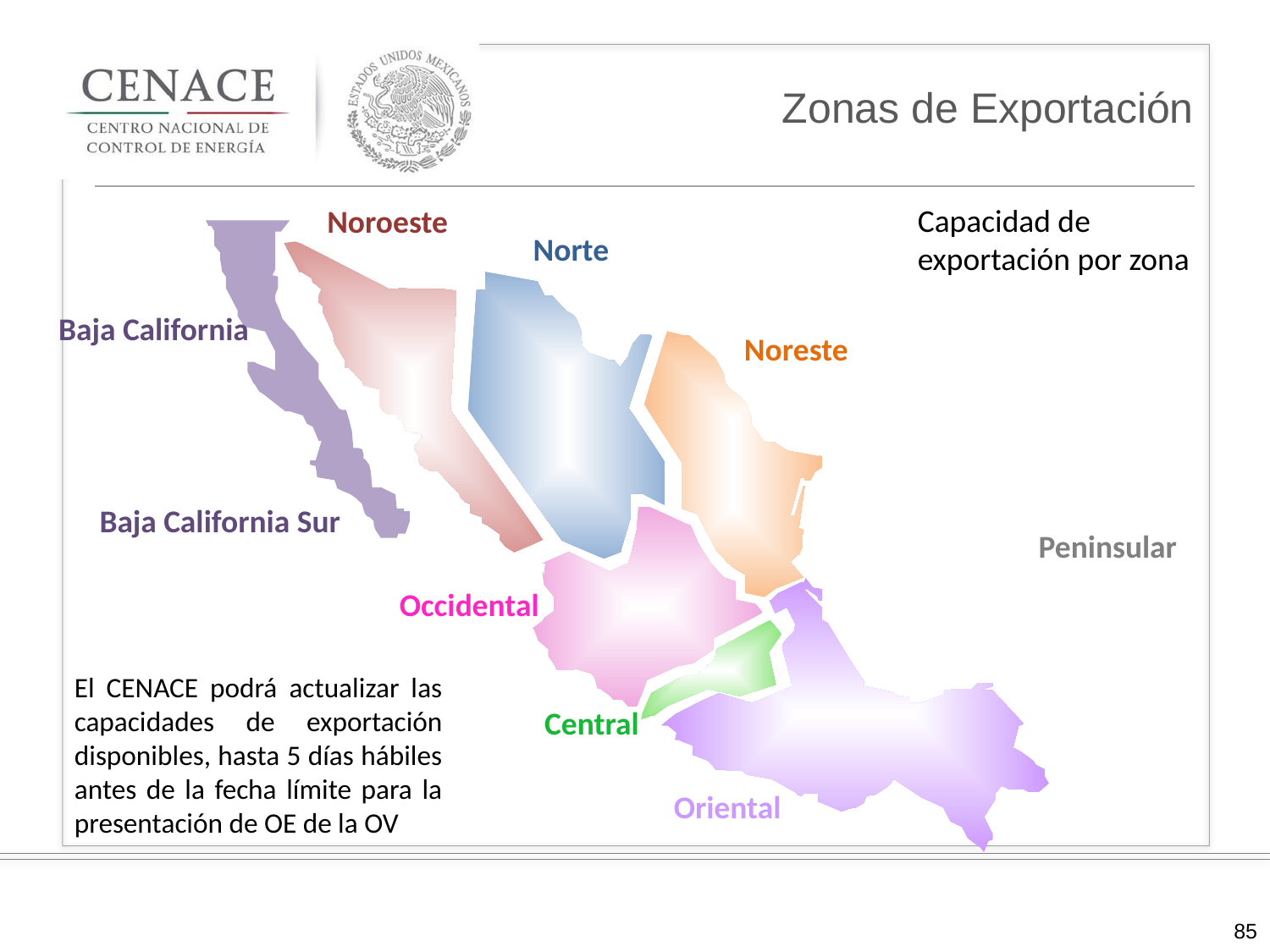

# Zonas de Exportación
Capacidad de exportación por zona
Noroeste

Norte

Baja California
Noreste

Baja California Sur

Peninsular

Occidental

El CENACE podrá actualizar las capacidades de exportación disponibles, hasta 5 días hábiles antes de la fecha límite para la presentación de OE de la OV
Central
CENTRAL
Distrito
Federal
Oriental
85